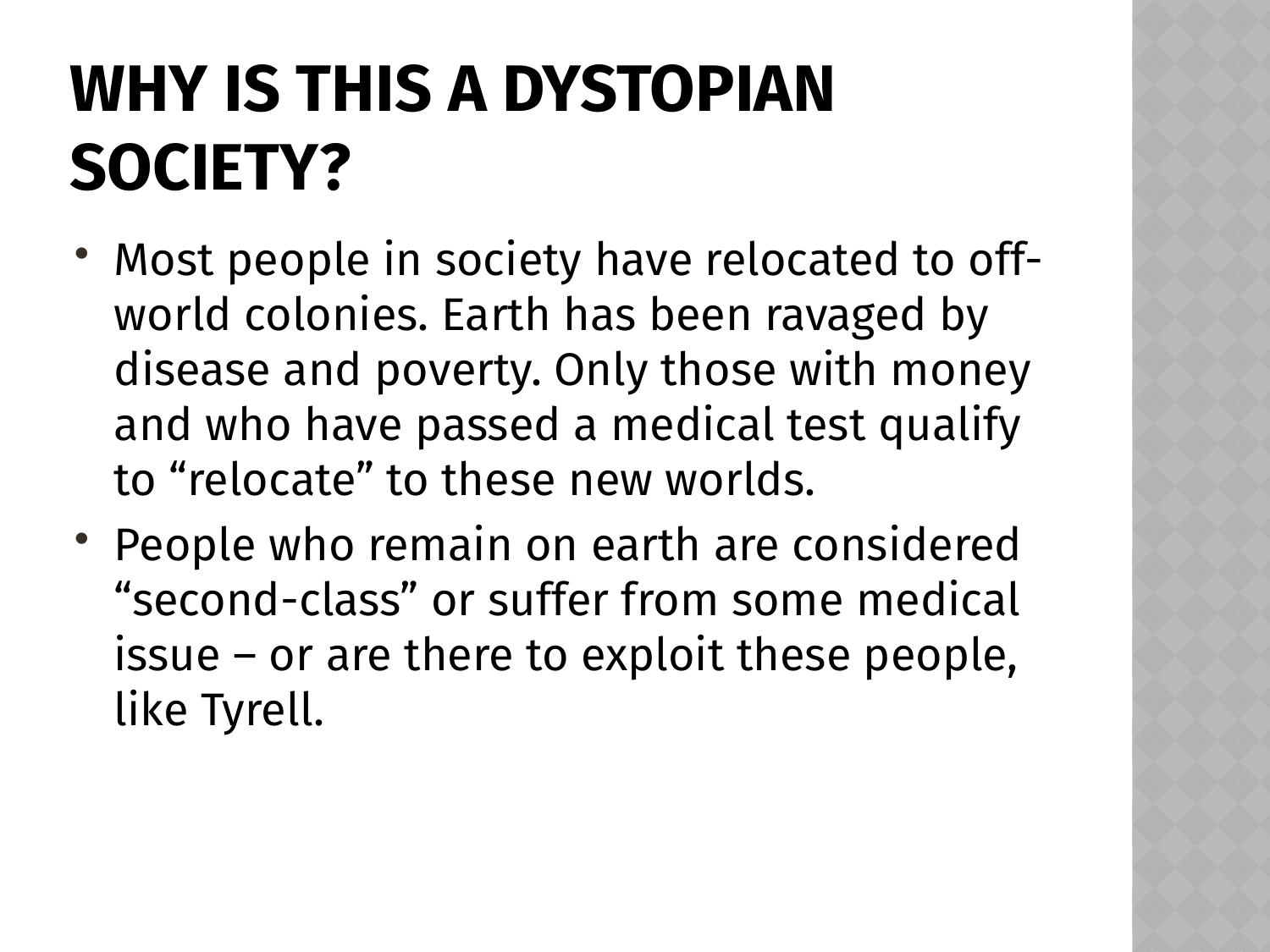

# Why is this a dystopian society?
Most people in society have relocated to off-world colonies. Earth has been ravaged by disease and poverty. Only those with money and who have passed a medical test qualify to “relocate” to these new worlds.
People who remain on earth are considered “second-class” or suffer from some medical issue – or are there to exploit these people, like Tyrell.